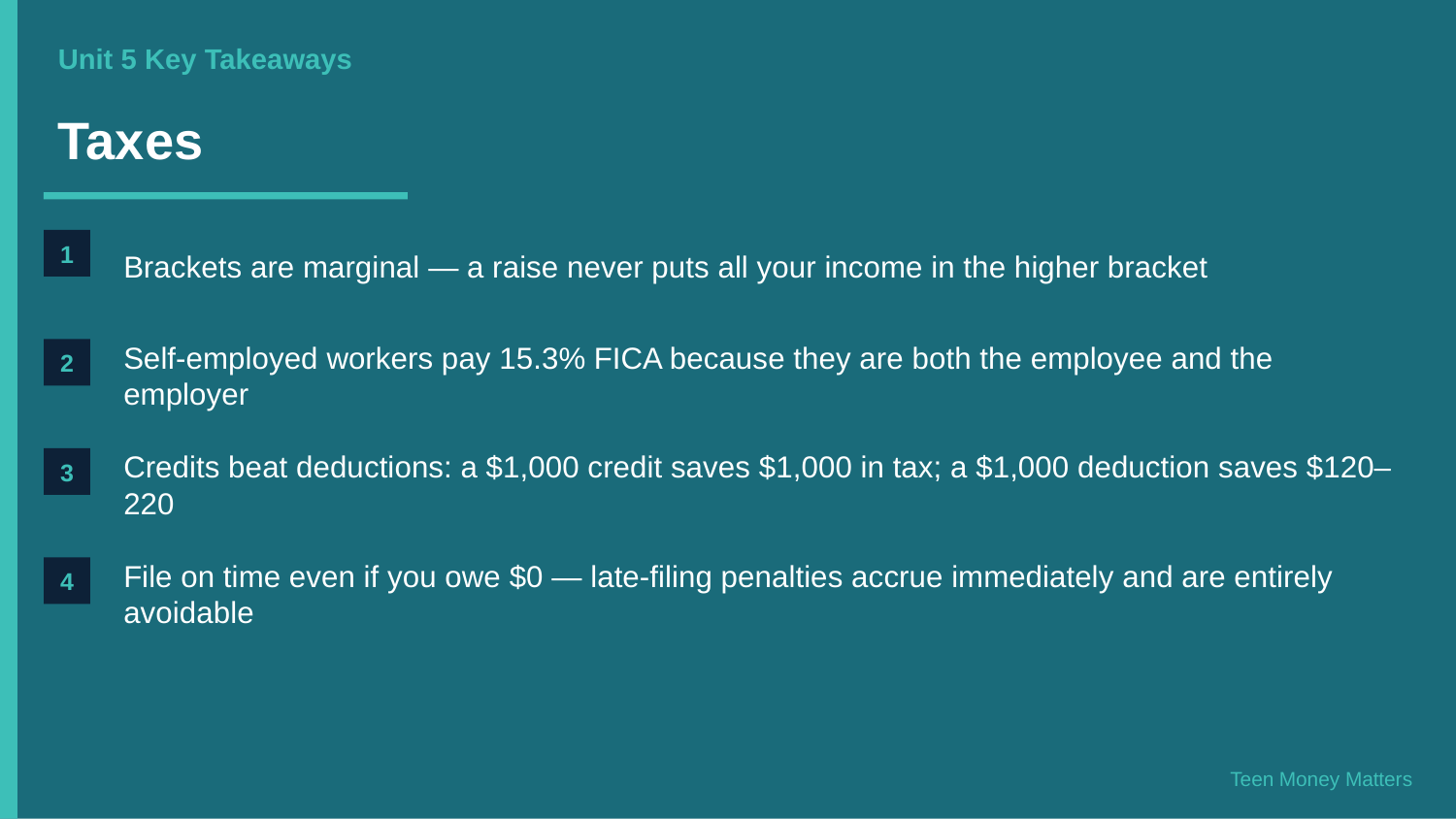

Unit 5 Key Takeaways
Taxes

Brackets are marginal — a raise never puts all your income in the higher bracket

1
Self-employed workers pay 15.3% FICA because they are both the employee and the employer

2
Credits beat deductions: a $1,000 credit saves $1,000 in tax; a $1,000 deduction saves $120–220

3
File on time even if you owe $0 — late-filing penalties accrue immediately and are entirely avoidable

4
Teen Money Matters